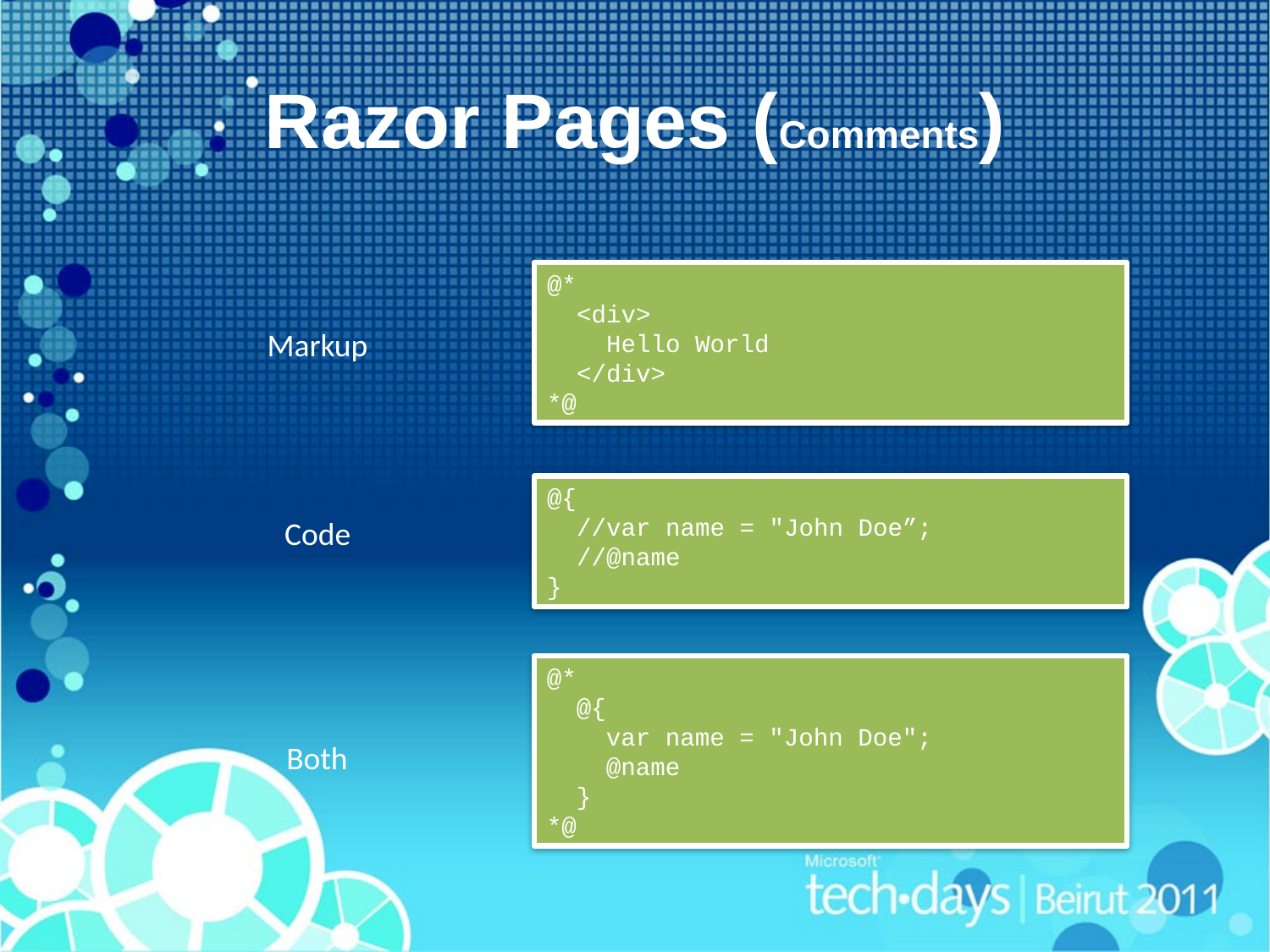

# Razor Pages (Comments)
@*
  <div>
    Hello World
  </div>
*@
Markup
@{
  //var name = "John Doe”;
  //@name
}
Code
@*
  @{
    var name = "John Doe";
    @name
  }
*@
Both